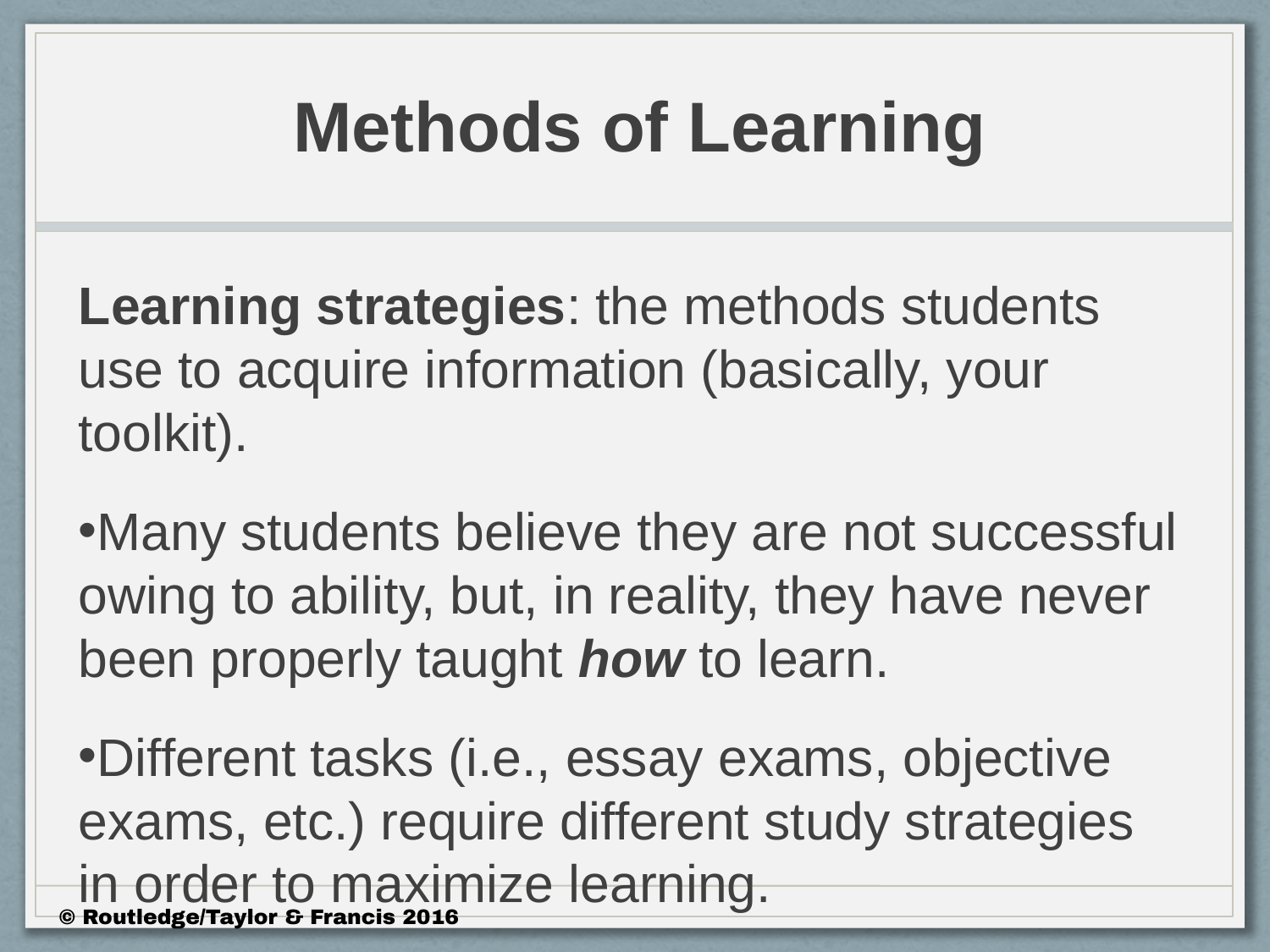

# Methods of Learning
Learning strategies: the methods students use to acquire information (basically, your toolkit).
Many students believe they are not successful owing to ability, but, in reality, they have never been properly taught how to learn.
Different tasks (i.e., essay exams, objective exams, etc.) require different study strategies in order to maximize learning.

© Routledge/Taylor & Francis 2016